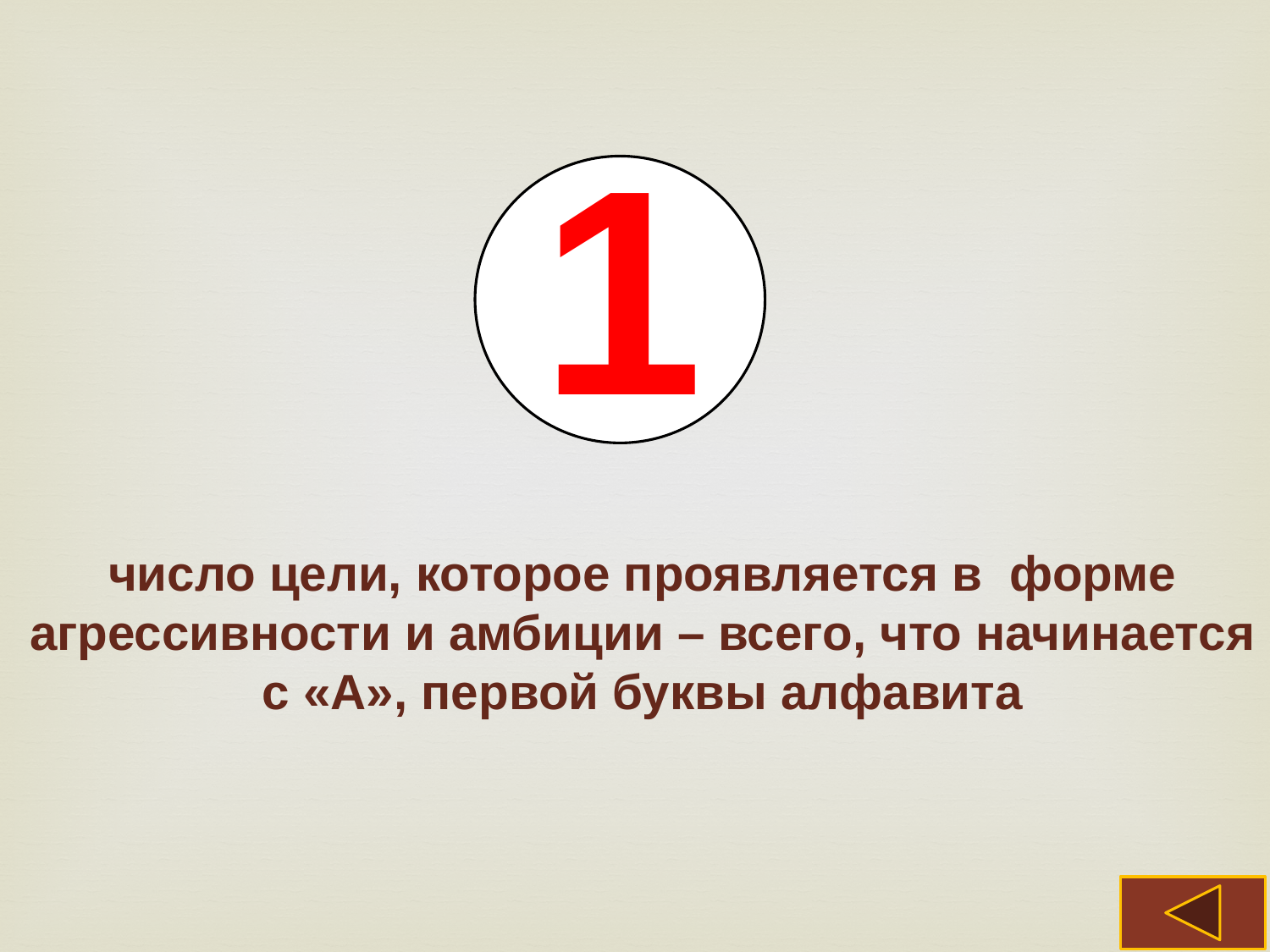

1

число цели, которое проявляется в  форме агрессивности и амбиции – всего, что начинается с «А», первой буквы алфавита